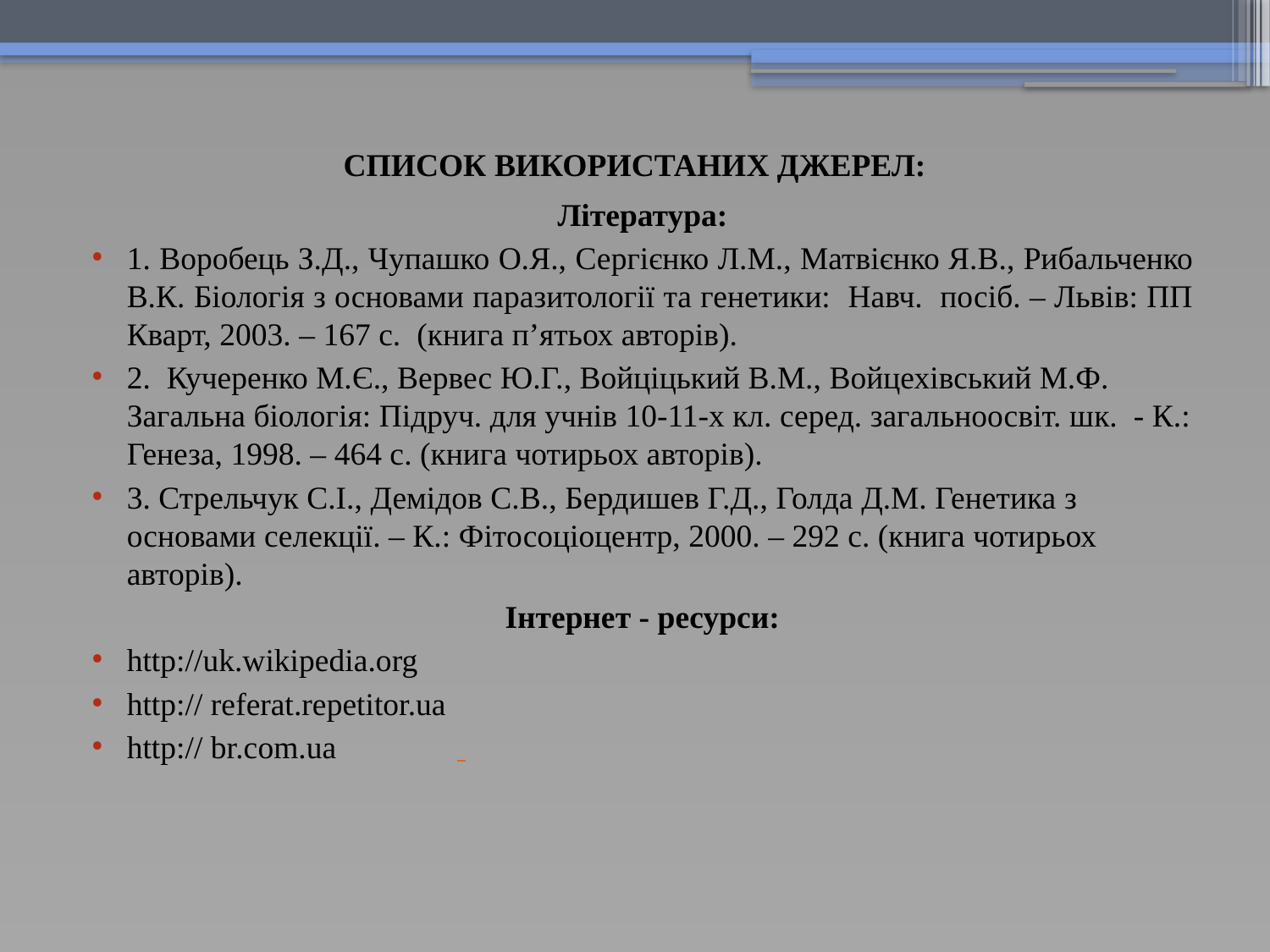

# СПИСОК ВИКОРИСТАНИХ ДЖЕРЕЛ:
Література:
1. Воробець З.Д., Чупашко О.Я., Сергієнко Л.М., Матвієнко Я.В., Рибальченко В.К. Біологія з основами паразитології та генетики:  Навч.  посіб. – Львів: ПП Кварт, 2003. – 167 с.  (книга п’ятьох авторів).
2.  Кучеренко М.Є., Вервес Ю.Г., Войціцький В.М., Войцехівський М.Ф. Загальна біологія: Підруч. для учнів 10-11-х кл. серед. загальноосвіт. шк.  - К.: Генеза, 1998. – 464 с. (книга чотирьох авторів).
3. Стрельчук С.І., Демідов С.В., Бердишев Г.Д., Голда Д.М. Генетика з основами селекції. – К.: Фітосоціоцентр, 2000. – 292 с. (книга чотирьох авторів).
Інтернет - ресурси:
http://uk.wikipedia.org
http:// referat.repetitor.ua
http:// br.com.ua